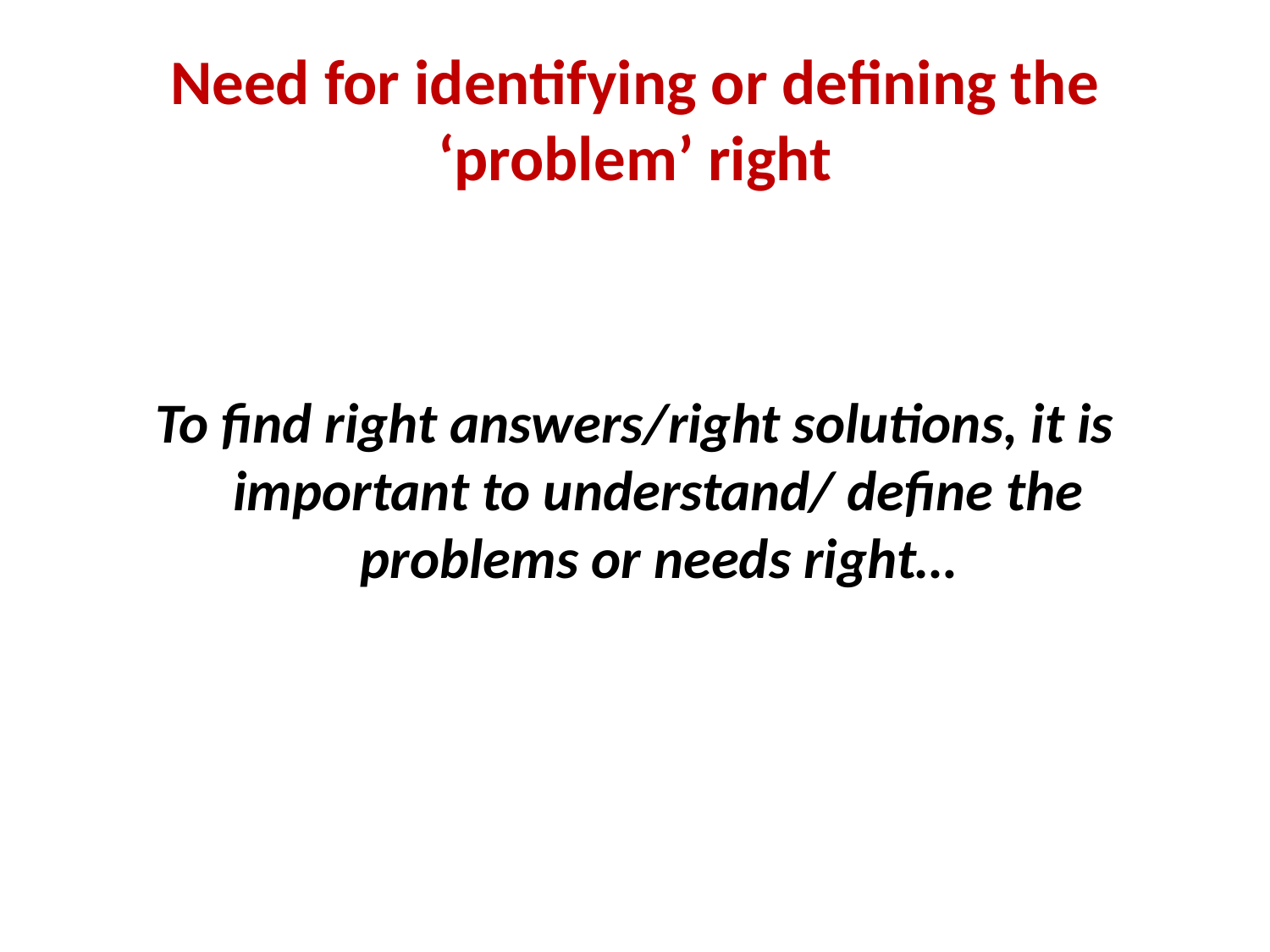

# Need for identifying or defining the ‘problem’ right

To find right answers/right solutions, it is important to understand/ define the problems or needs right…